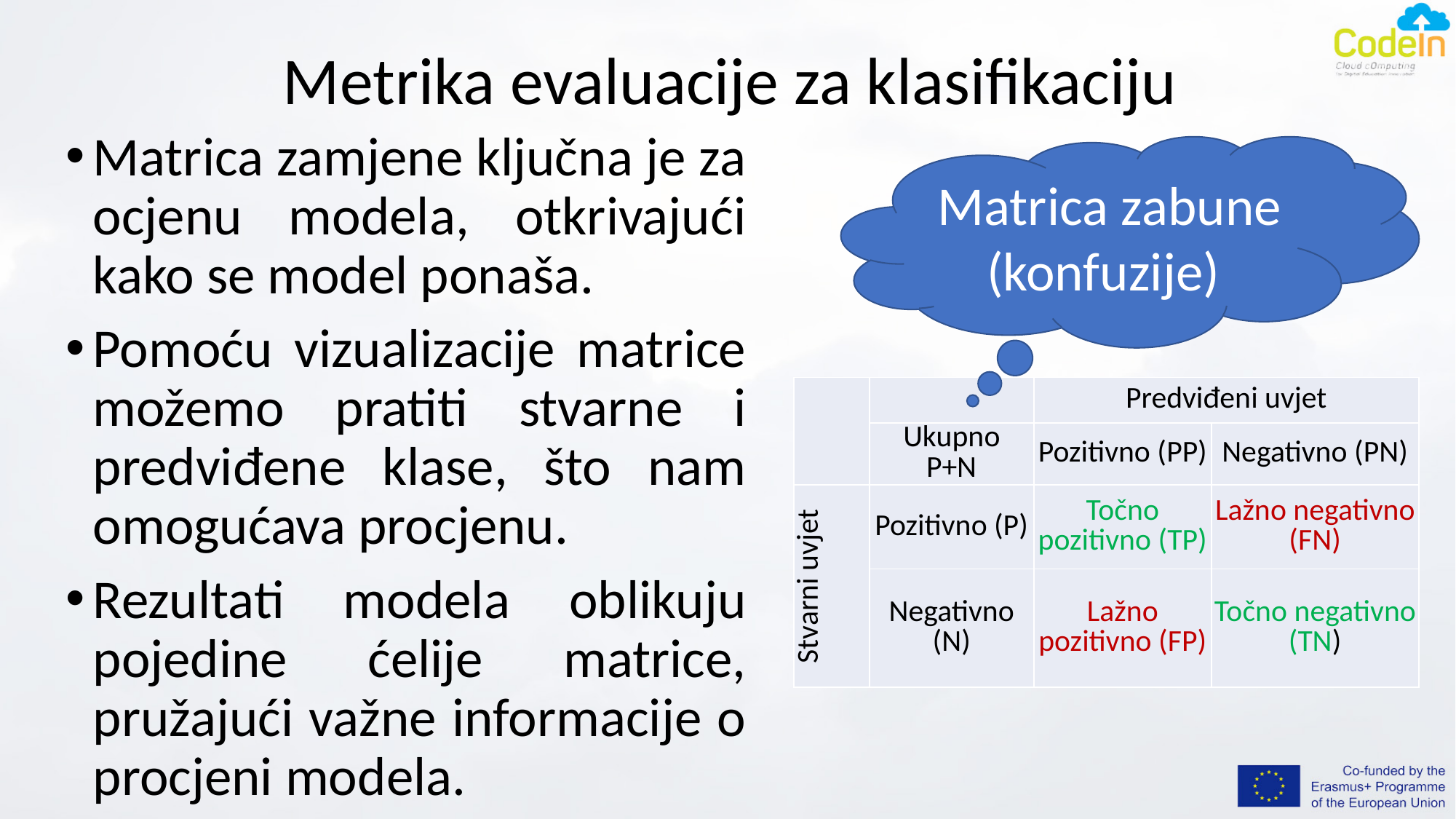

# Metrika evaluacije za klasifikaciju
Matrica zamjene ključna je za ocjenu modela, otkrivajući kako se model ponaša.
Pomoću vizualizacije matrice možemo pratiti stvarne i predviđene klase, što nam omogućava procjenu.
Rezultati modela oblikuju pojedine ćelije matrice, pružajući važne informacije o procjeni modela.
Matrica zabune (konfuzije)
|  |  | Predviđeni uvjet |  |
| --- | --- | --- | --- |
|  | Ukupno P+N | Pozitivno (PP) | Negativno (PN) |
| Stvarni uvjet | Pozitivno (P) | Točno pozitivno (TP) | Lažno negativno (FN) |
|  | Negativno (N) | Lažno pozitivno (FP) | Točno negativno (TN) |